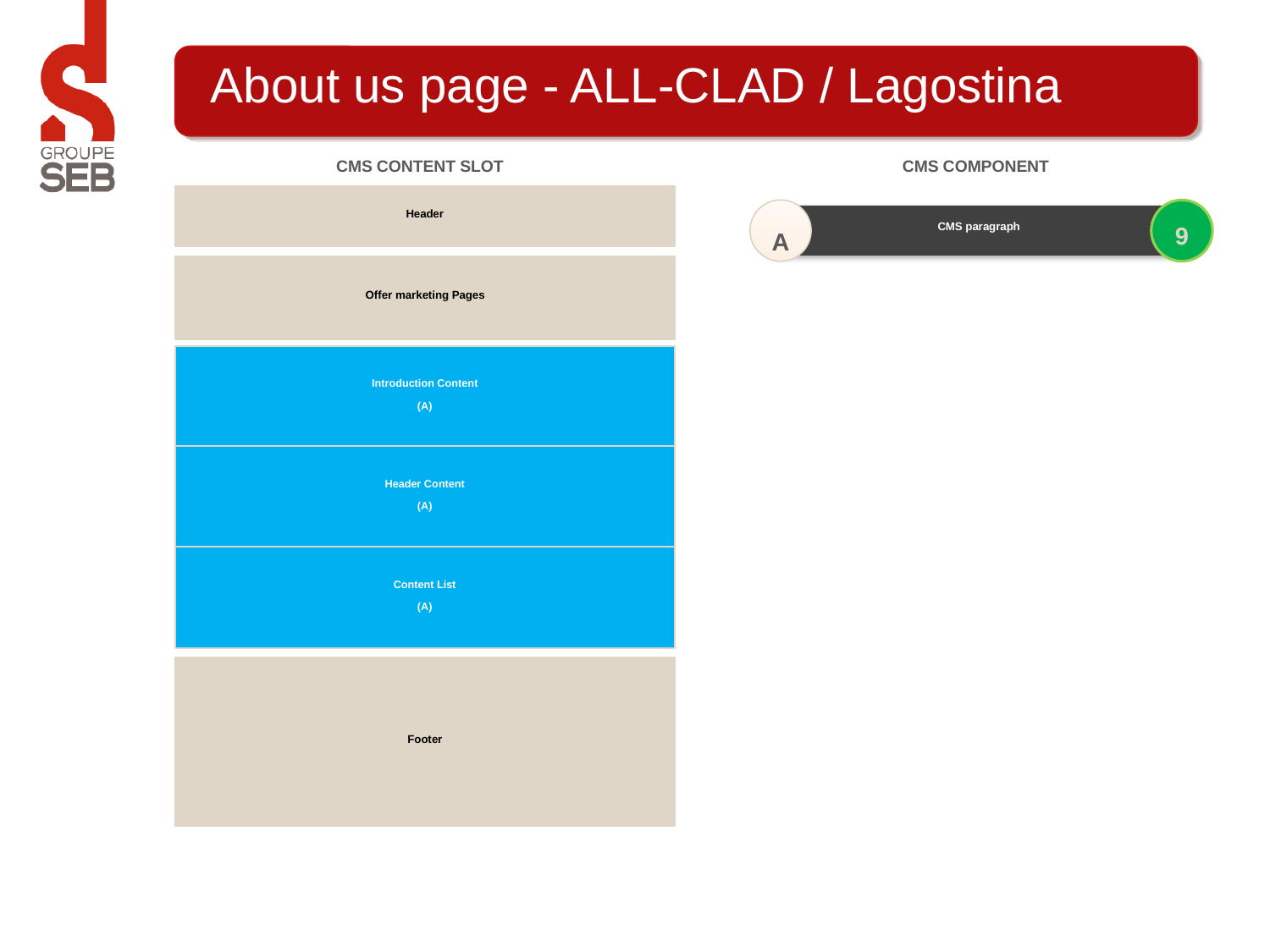

# About us page - ALL-CLAD / Lagostina
CMS Content Slot
CMS Component
Header
A
9
CMS paragraph
Offer marketing Pages
Introduction Content
(A)
Header Content
(A)
Content List
(A)
Footer